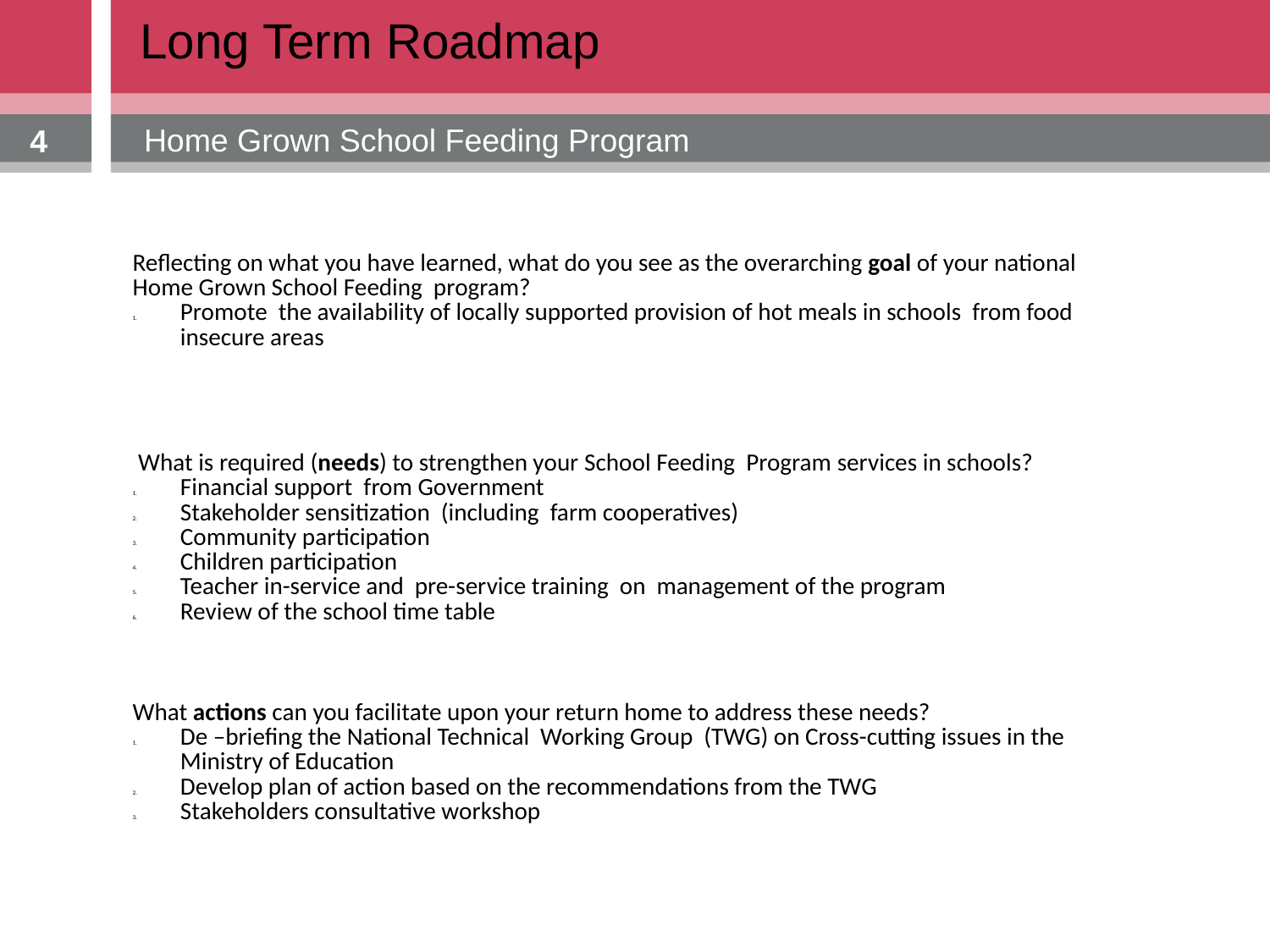

Long Term Roadmap
Home Grown School Feeding Program

4
| Reflecting on what you have learned, what do you see as the overarching goal of your national Home Grown School Feeding program? Promote the availability of locally supported provision of hot meals in schools from food insecure areas |
| --- |
| What is required (needs) to strengthen your School Feeding Program services in schools? Financial support from Government Stakeholder sensitization (including farm cooperatives) Community participation Children participation Teacher in-service and pre-service training on management of the program Review of the school time table |
| What actions can you facilitate upon your return home to address these needs? De –briefing the National Technical Working Group (TWG) on Cross-cutting issues in the Ministry of Education Develop plan of action based on the recommendations from the TWG Stakeholders consultative workshop |